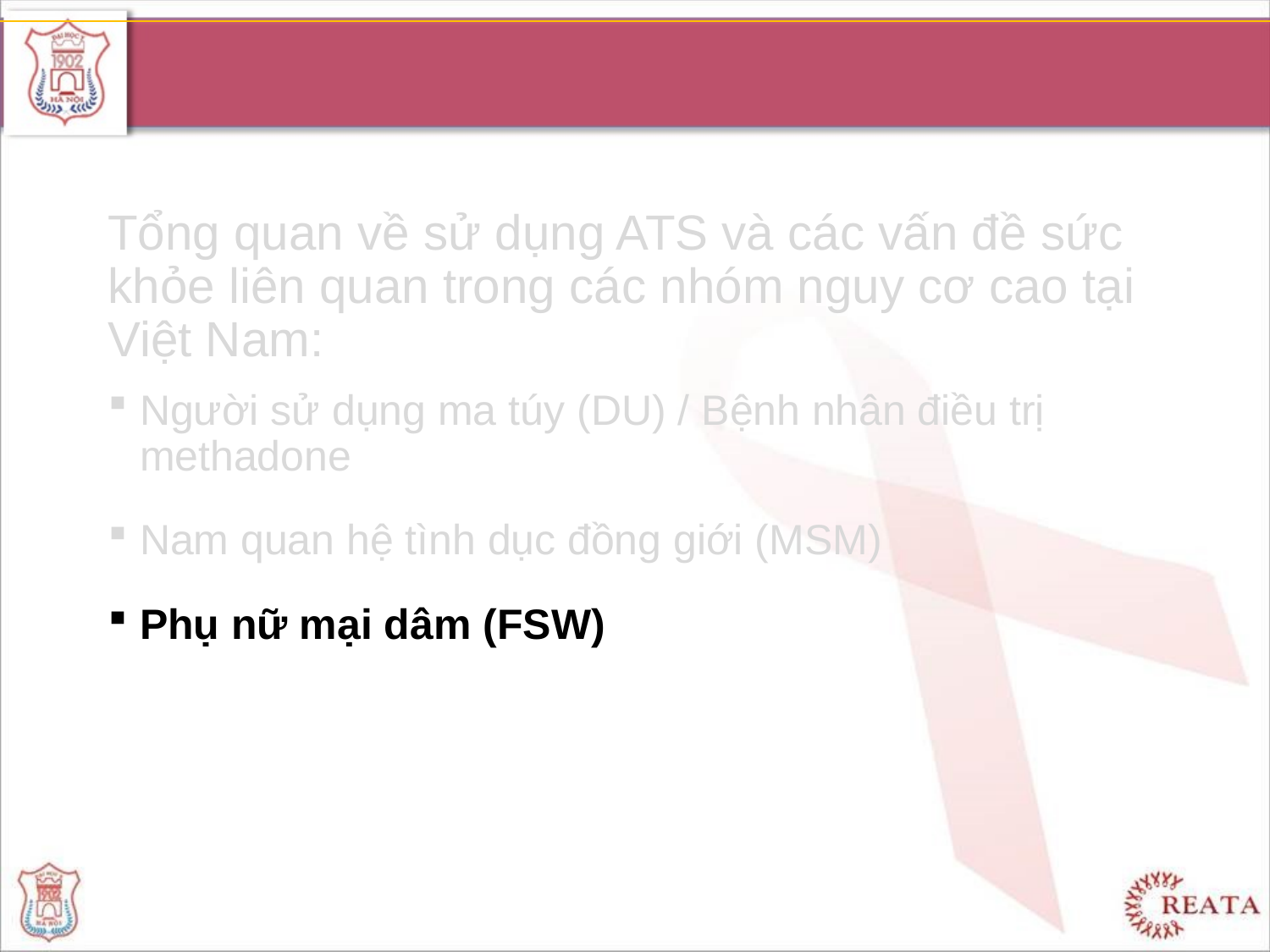

Tổng quan về sử dụng ATS và các vấn đề sức khỏe liên quan trong các nhóm nguy cơ cao tại Việt Nam:
Người sử dụng ma túy (DU) / Bệnh nhân điều trị methadone
Nam quan hệ tình dục đồng giới (MSM)
Phụ nữ mại dâm (FSW)